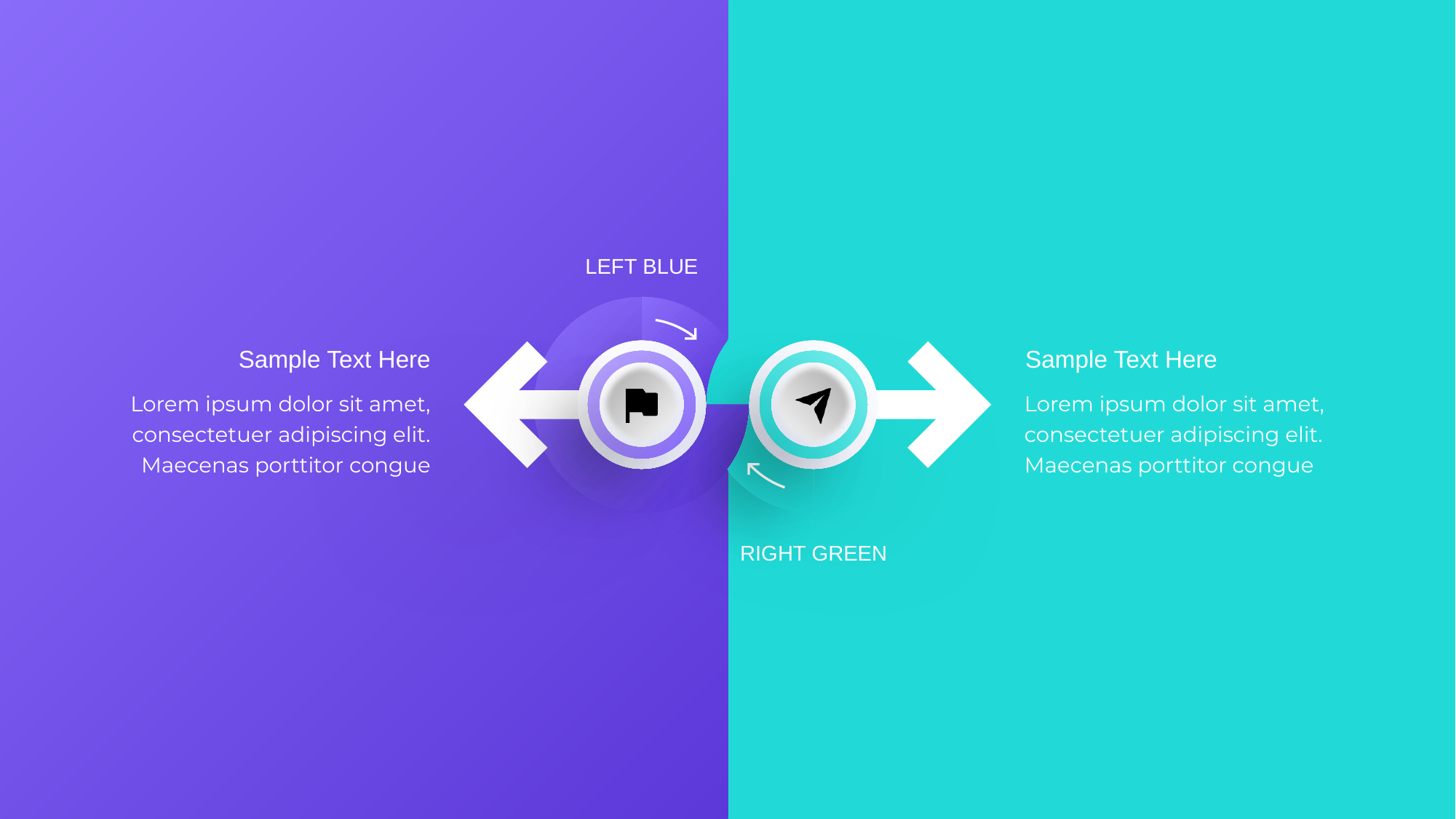

LEFT BLUE

RIGHT GREEN
Sample Text Here
Sample Text Here
Lorem ipsum dolor sit amet, consectetuer adipiscing elit. Maecenas porttitor congue
Lorem ipsum dolor sit amet, consectetuer adipiscing elit. Maecenas porttitor congue